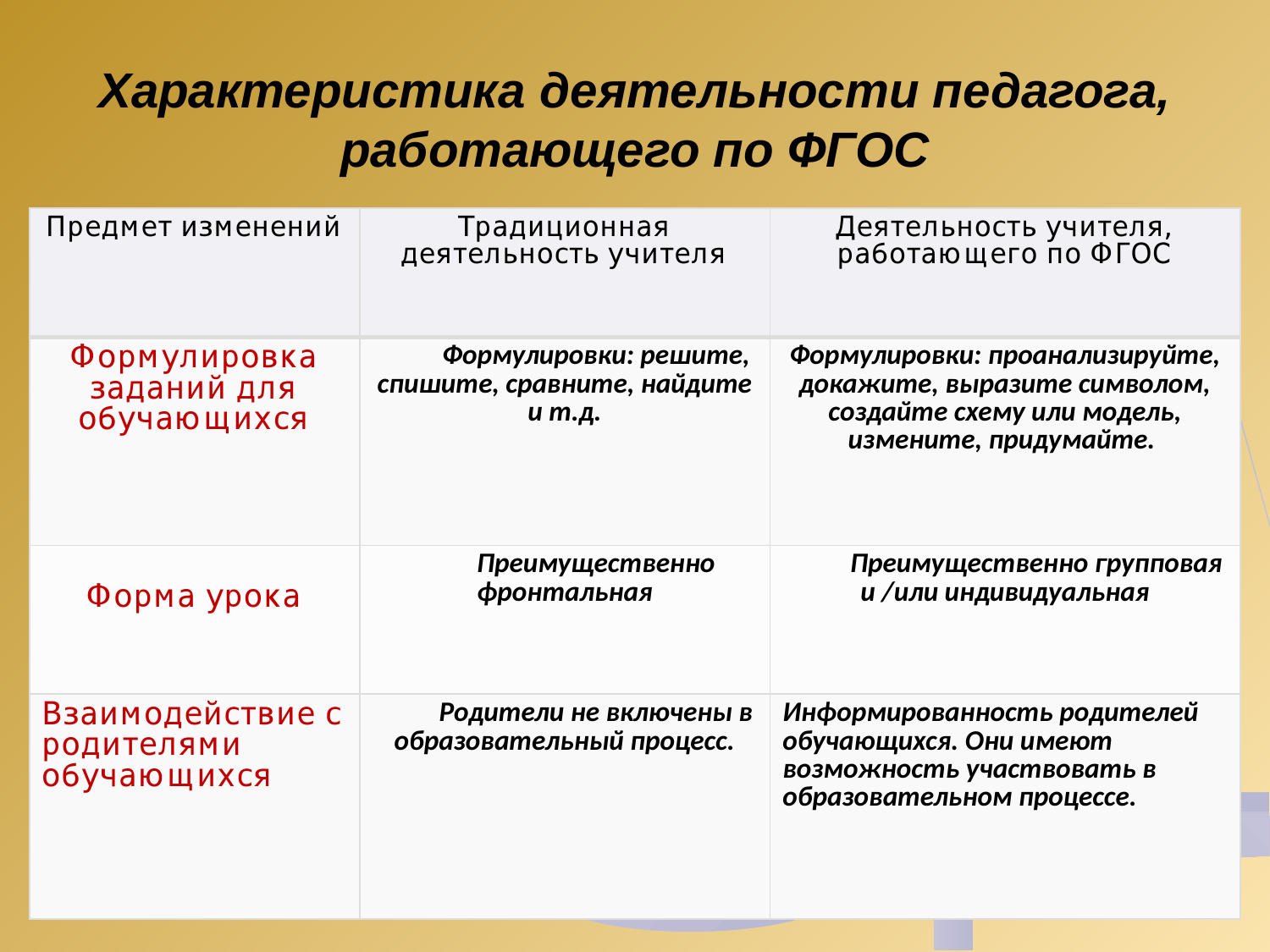

# Характеристика деятельности педагога, работающего по ФГОС
| Предмет изменений | Традиционная деятельность учителя | Деятельность учителя, работающего по ФГОС |
| --- | --- | --- |
| Формулировка заданий для обучающихся | Формулировки: решите, спишите, сравните, найдите и т.д. | Формулировки: проанализируйте, докажите, выразите символом, создайте схему или модель, измените, придумайте. |
| Форма урока | Преимущественно фронтальная | Преимущественно групповая и /или индивидуальная |
| Взаимодействие с родителями обучающихся | Родители не включены в образовательный процесс. | Информированность родителей обучающихся. Они имеют возможность участвовать в образовательном процессе. |